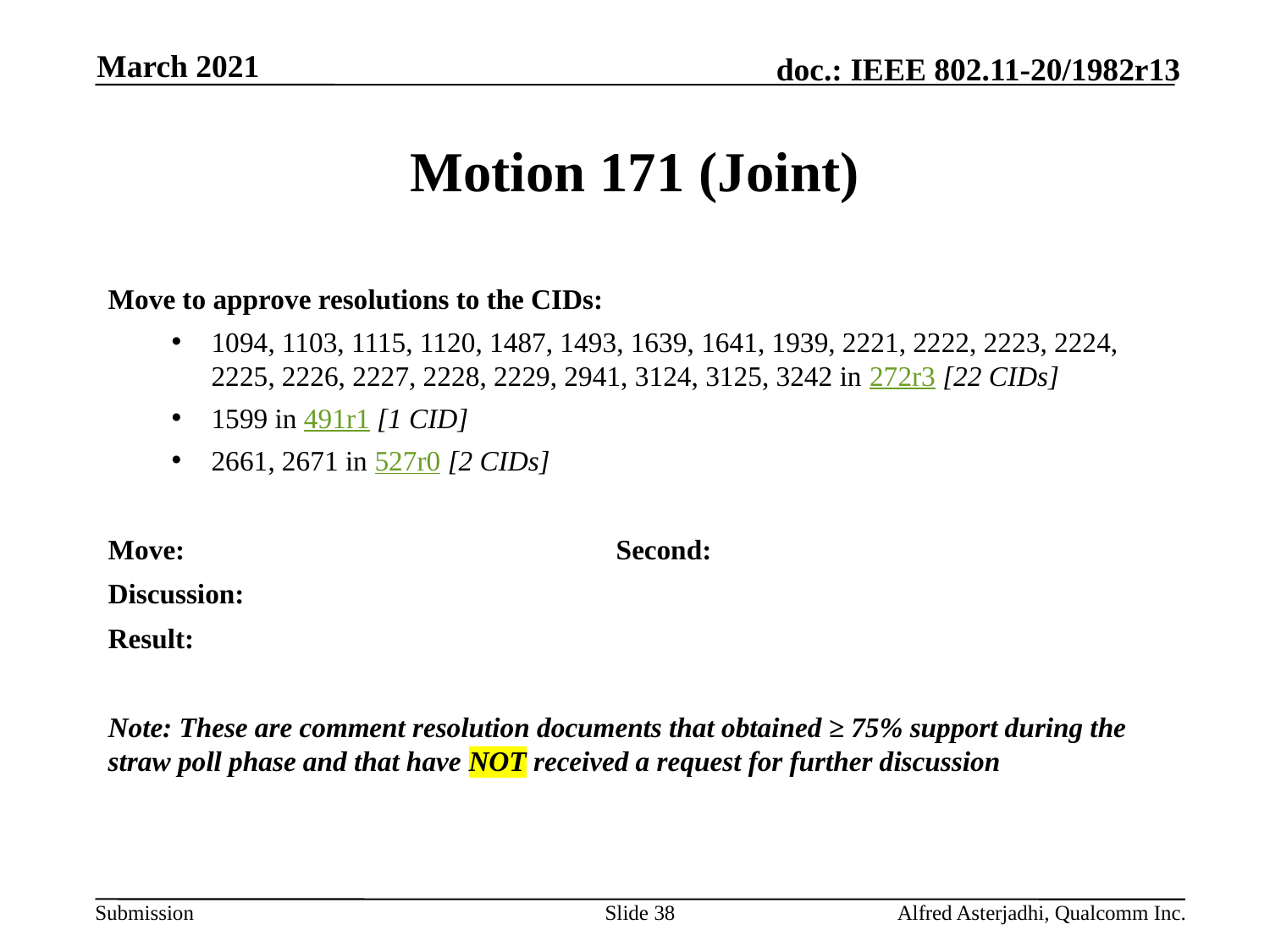

March 2021
# Motion 171 (Joint)
Move to approve resolutions to the CIDs:
1094, 1103, 1115, 1120, 1487, 1493, 1639, 1641, 1939, 2221, 2222, 2223, 2224, 2225, 2226, 2227, 2228, 2229, 2941, 3124, 3125, 3242 in 272r3 [22 CIDs]
1599 in 491r1 [1 CID]
2661, 2671 in 527r0 [2 CIDs]

Move: 				Second:
Discussion:
Result:

Note: These are comment resolution documents that obtained ≥ 75% support during the straw poll phase and that have NOT received a request for further discussion
Slide 38
Alfred Asterjadhi, Qualcomm Inc.